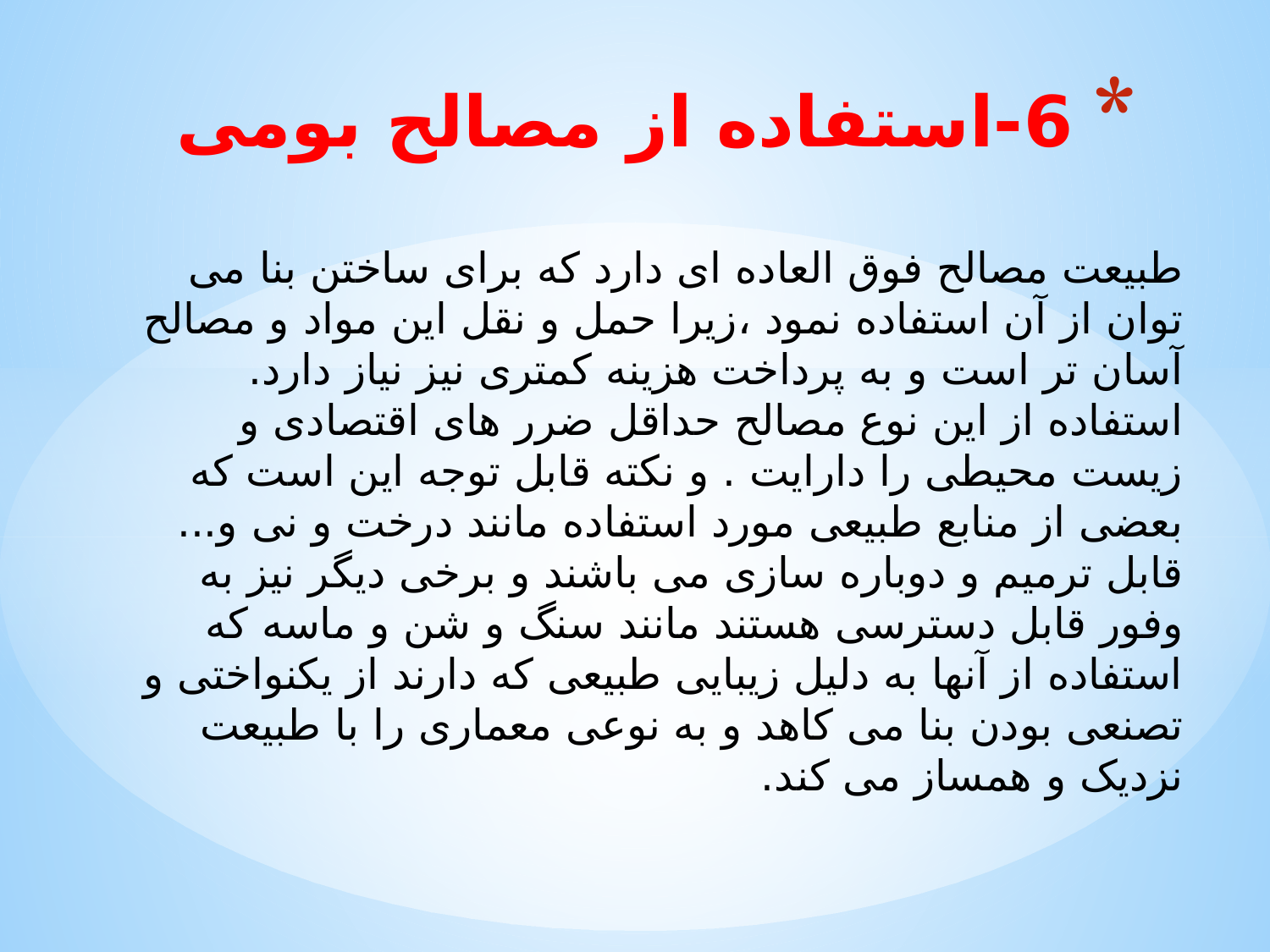

# 6-استفاده از مصالح بومی
طبیعت مصالح فوق العاده ای دارد که برای ساختن بنا می توان از آن استفاده نمود ،زیرا حمل و نقل این مواد و مصالح آسان تر است و به پرداخت هزینه کمتری نیز نیاز دارد.
استفاده از این نوع مصالح حداقل ضرر های اقتصادی و زیست محیطی را دارایت . و نکته قابل توجه این است که بعضی از منابع طبیعی مورد استفاده مانند درخت و نی و... قابل ترمیم و دوباره سازی می باشند و برخی دیگر نیز به وفور قابل دسترسی هستند مانند سنگ و شن و ماسه که استفاده از آنها به دلیل زیبایی طبیعی که دارند از یکنواختی و تصنعی بودن بنا می کاهد و به نوعی معماری را با طبیعت نزدیک و همساز می کند.